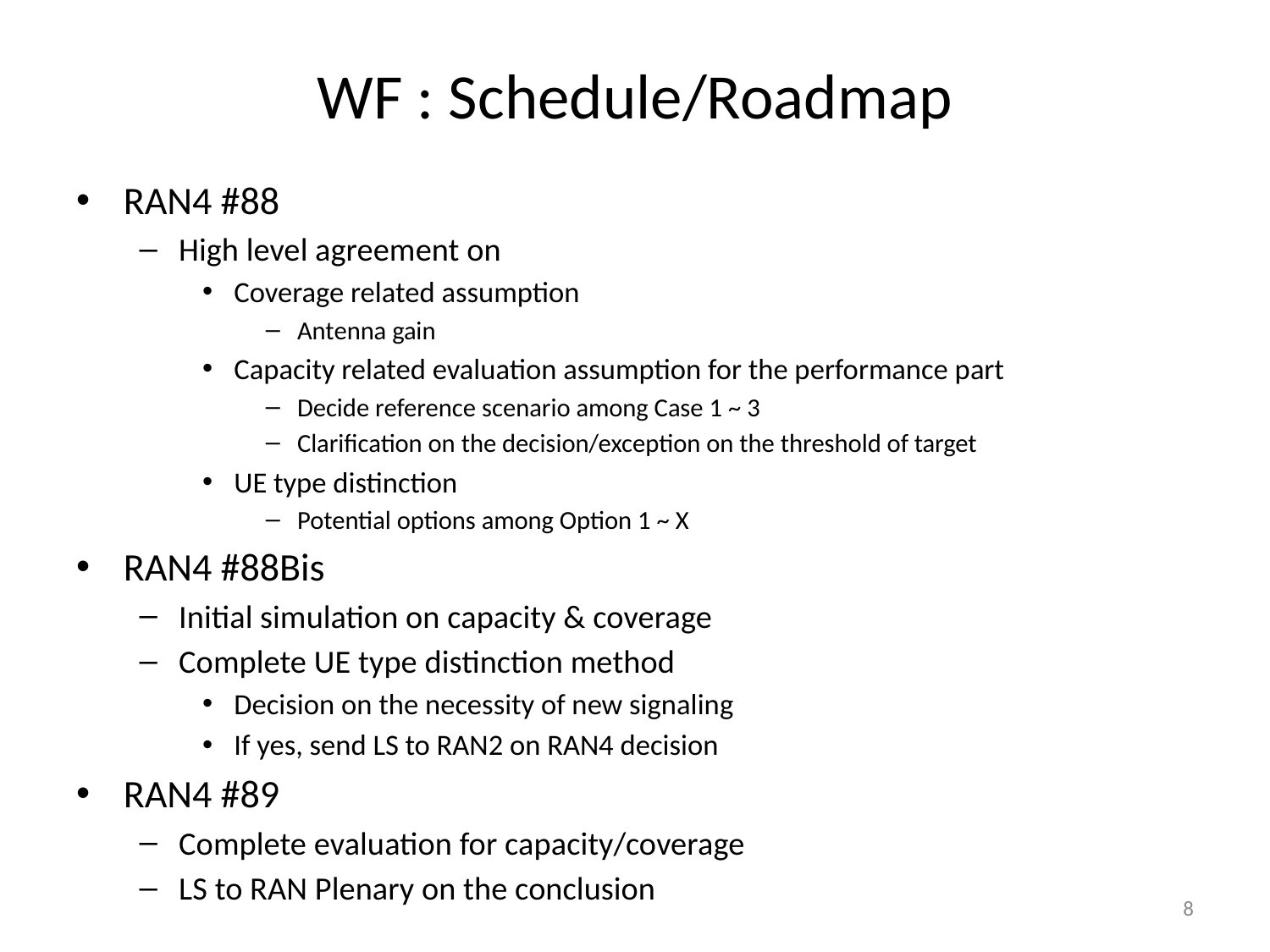

# WF : Schedule/Roadmap
RAN4 #88
High level agreement on
Coverage related assumption
Antenna gain
Capacity related evaluation assumption for the performance part
Decide reference scenario among Case 1 ~ 3
Clarification on the decision/exception on the threshold of target
UE type distinction
Potential options among Option 1 ~ X
RAN4 #88Bis
Initial simulation on capacity & coverage
Complete UE type distinction method
Decision on the necessity of new signaling
If yes, send LS to RAN2 on RAN4 decision
RAN4 #89
Complete evaluation for capacity/coverage
LS to RAN Plenary on the conclusion

8